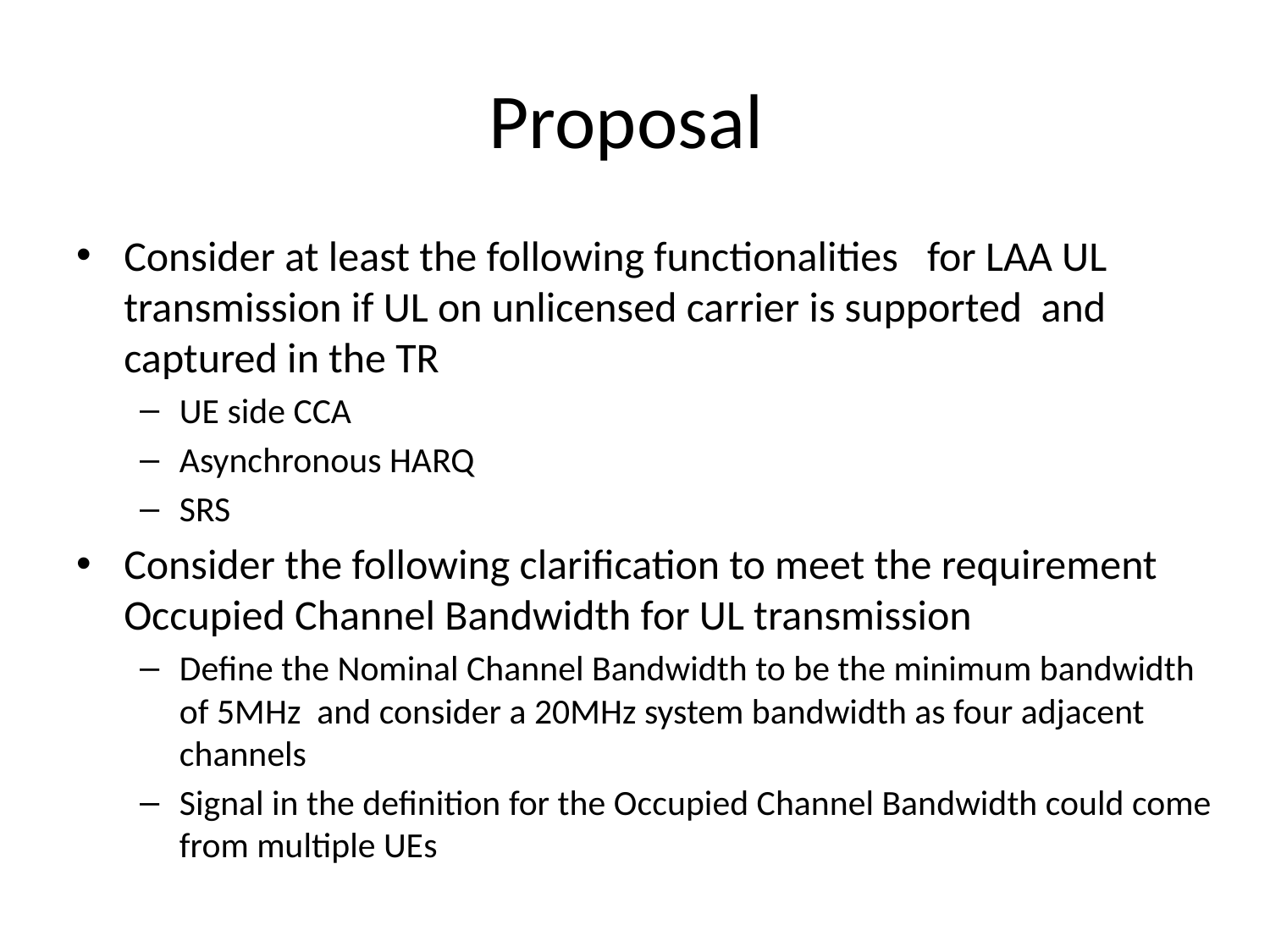

# Proposal
Consider at least the following functionalities   for LAA UL transmission if UL on unlicensed carrier is supported  and captured in the TR
UE side CCA
Asynchronous HARQ
SRS
Consider the following clarification to meet the requirement Occupied Channel Bandwidth for UL transmission
Define the Nominal Channel Bandwidth to be the minimum bandwidth of 5MHz  and consider a 20MHz system bandwidth as four adjacent channels
Signal in the definition for the Occupied Channel Bandwidth could come from multiple UEs